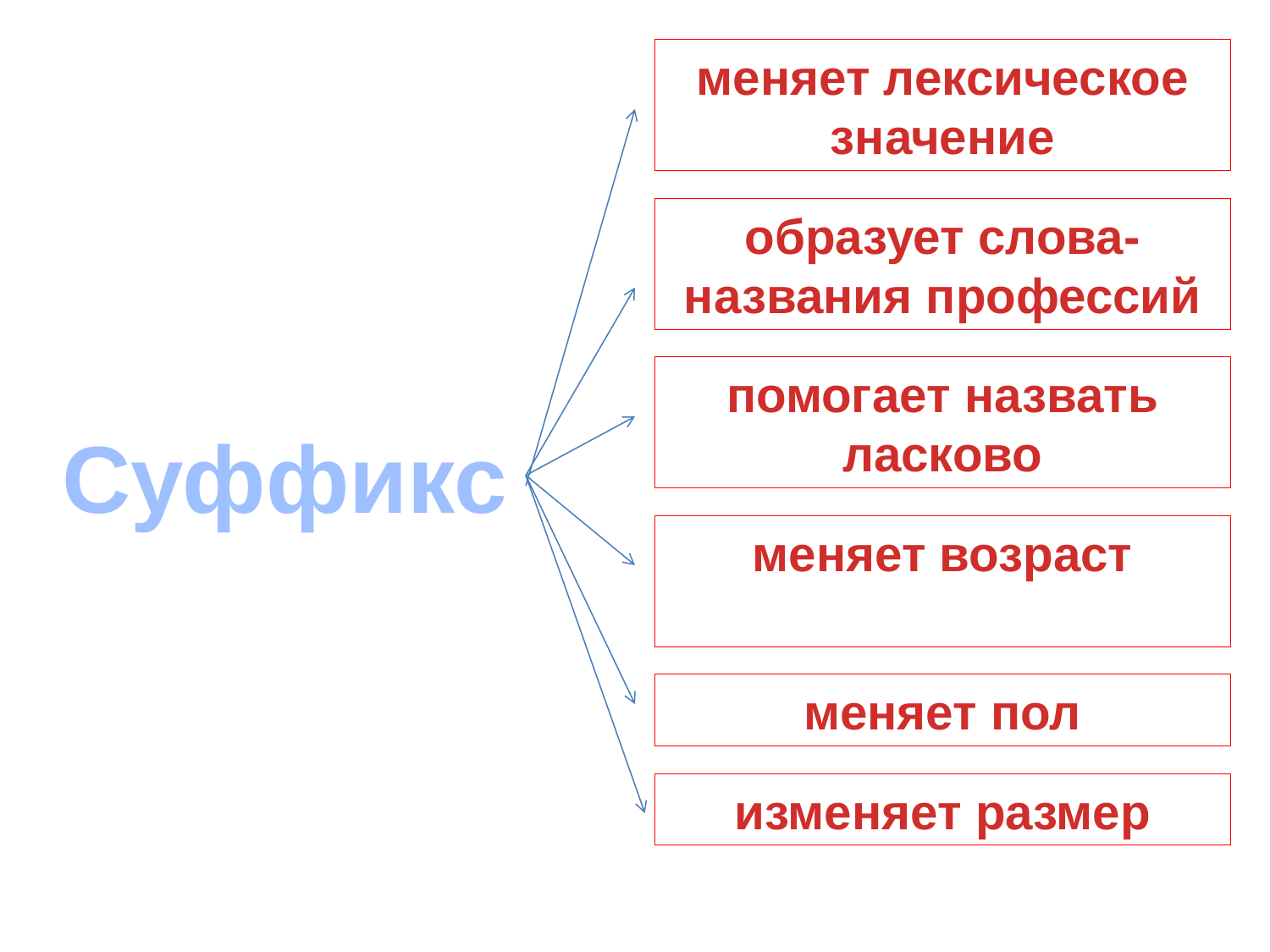

меняет лексическое
значение
образует слова-
названия профессий
помогает назвать
ласково
Суффикс
меняет возраст
меняет пол
изменяет размер